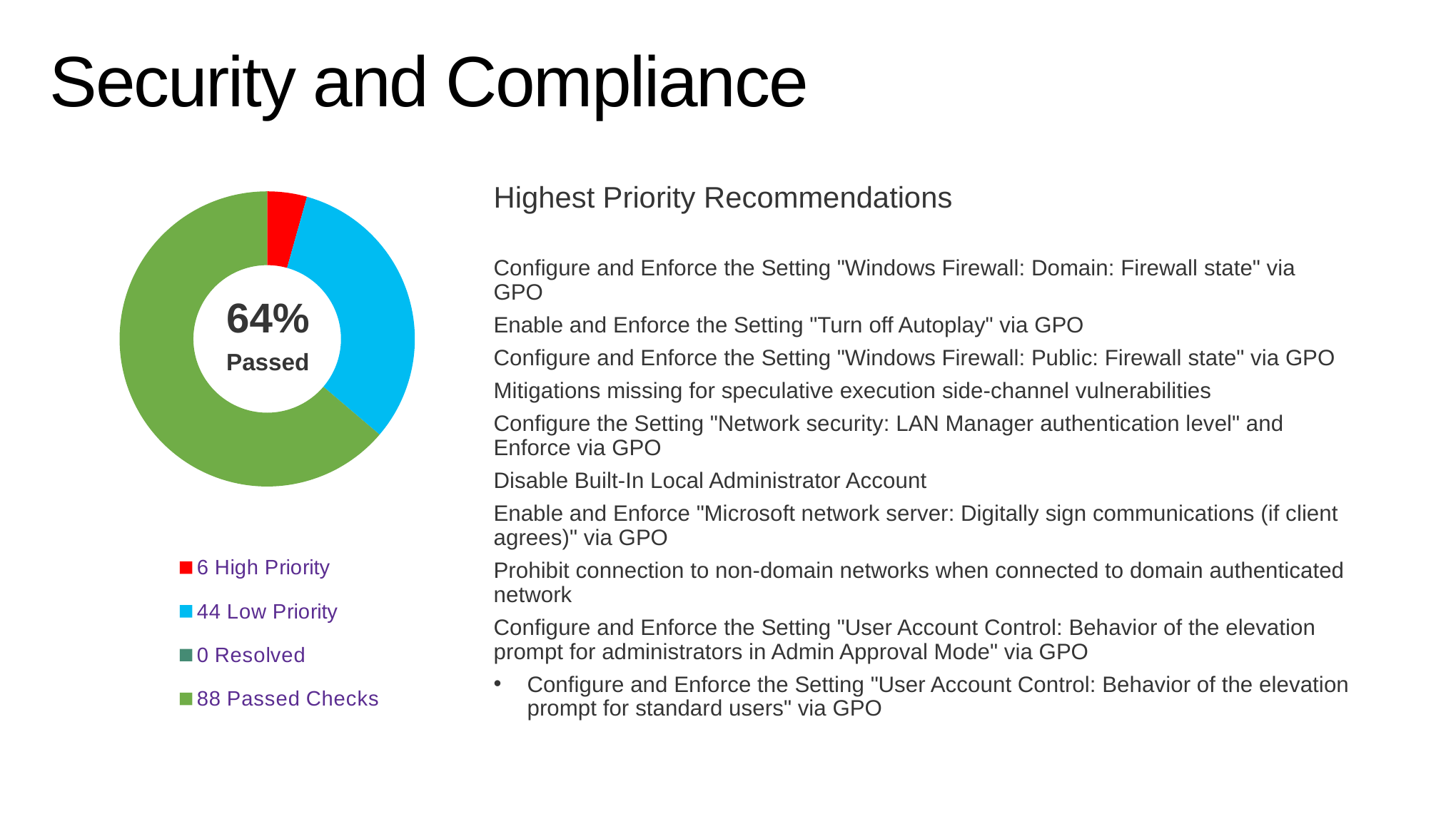

# Security and Compliance

### Chart

| Category | Column1 |
|---|---|
| 6 High Priority  | 6.0 |
|  | None |
| 44 Low Priority | 44.0 |
|  | None |
| 0 Resolved | 0.0 |
|  | None |
| 88 Passed Checks | 88.0 |
Highest Priority Recommendations

Configure and Enforce the Setting "Windows Firewall: Domain: Firewall state" via GPO
Enable and Enforce the Setting "Turn off Autoplay" via GPO
Configure and Enforce the Setting "Windows Firewall: Public: Firewall state" via GPO
Mitigations missing for speculative execution side-channel vulnerabilities
Configure the Setting "Network security: LAN Manager authentication level" and Enforce via GPO
Disable Built-In Local Administrator Account
Enable and Enforce "Microsoft network server: Digitally sign communications (if client agrees)" via GPO
Prohibit connection to non-domain networks when connected to domain authenticated network
Configure and Enforce the Setting "User Account Control: Behavior of the elevation prompt for administrators in Admin Approval Mode" via GPO
Configure and Enforce the Setting "User Account Control: Behavior of the elevation prompt for standard users" via GPO
64%
Passed